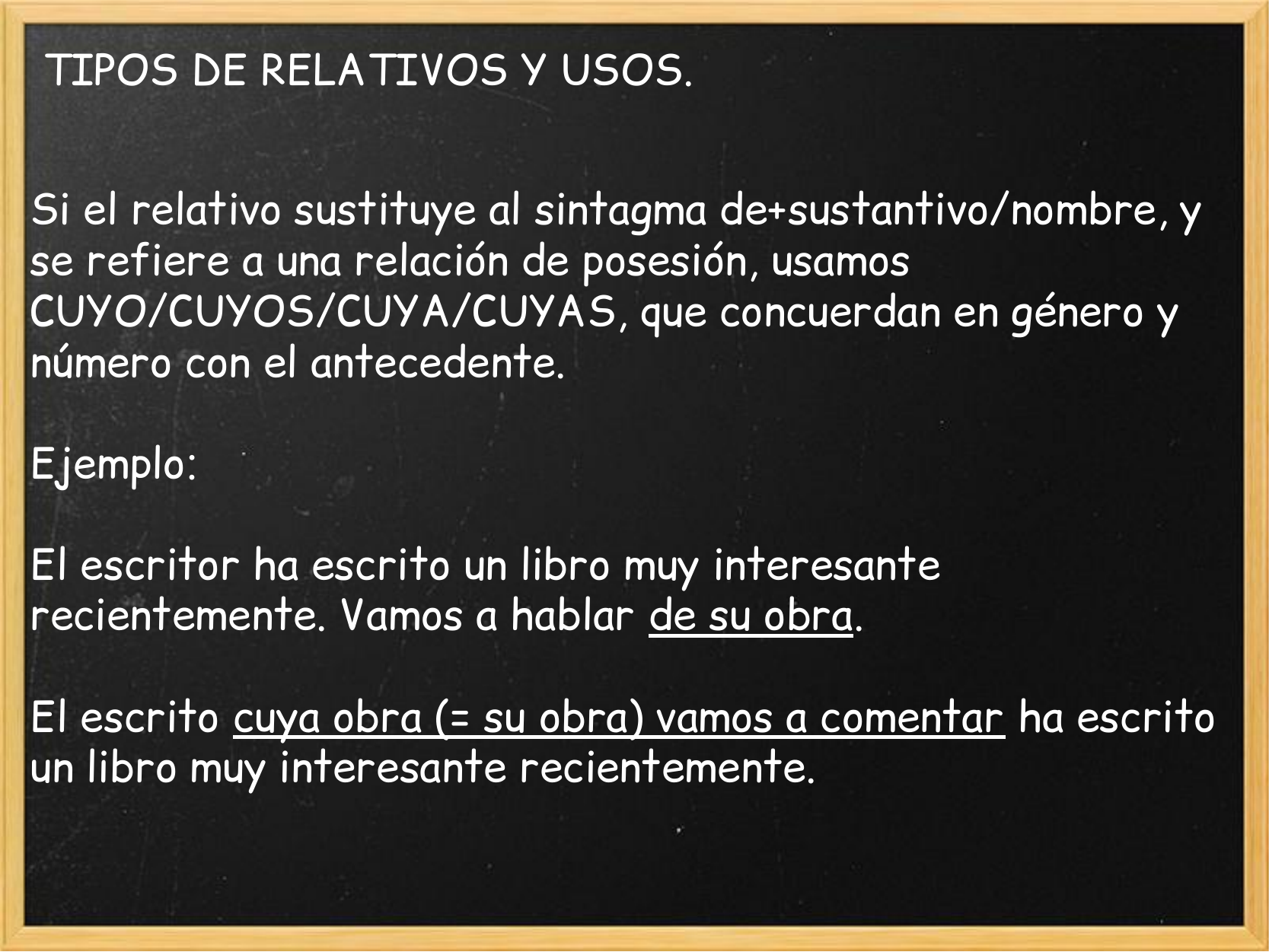

# TIPOS DE RELATIVOS Y USOS.
Si el relativo sustituye al sintagma de+sustantivo/nombre, y se refiere a una relación de posesión, usamos CUYO/CUYOS/CUYA/CUYAS, que concuerdan en género y número con el antecedente.

Ejemplo:

El escritor ha escrito un libro muy interesante recientemente. Vamos a hablar de su obra.

El escrito cuya obra (= su obra) vamos a comentar ha escrito un libro muy interesante recientemente.